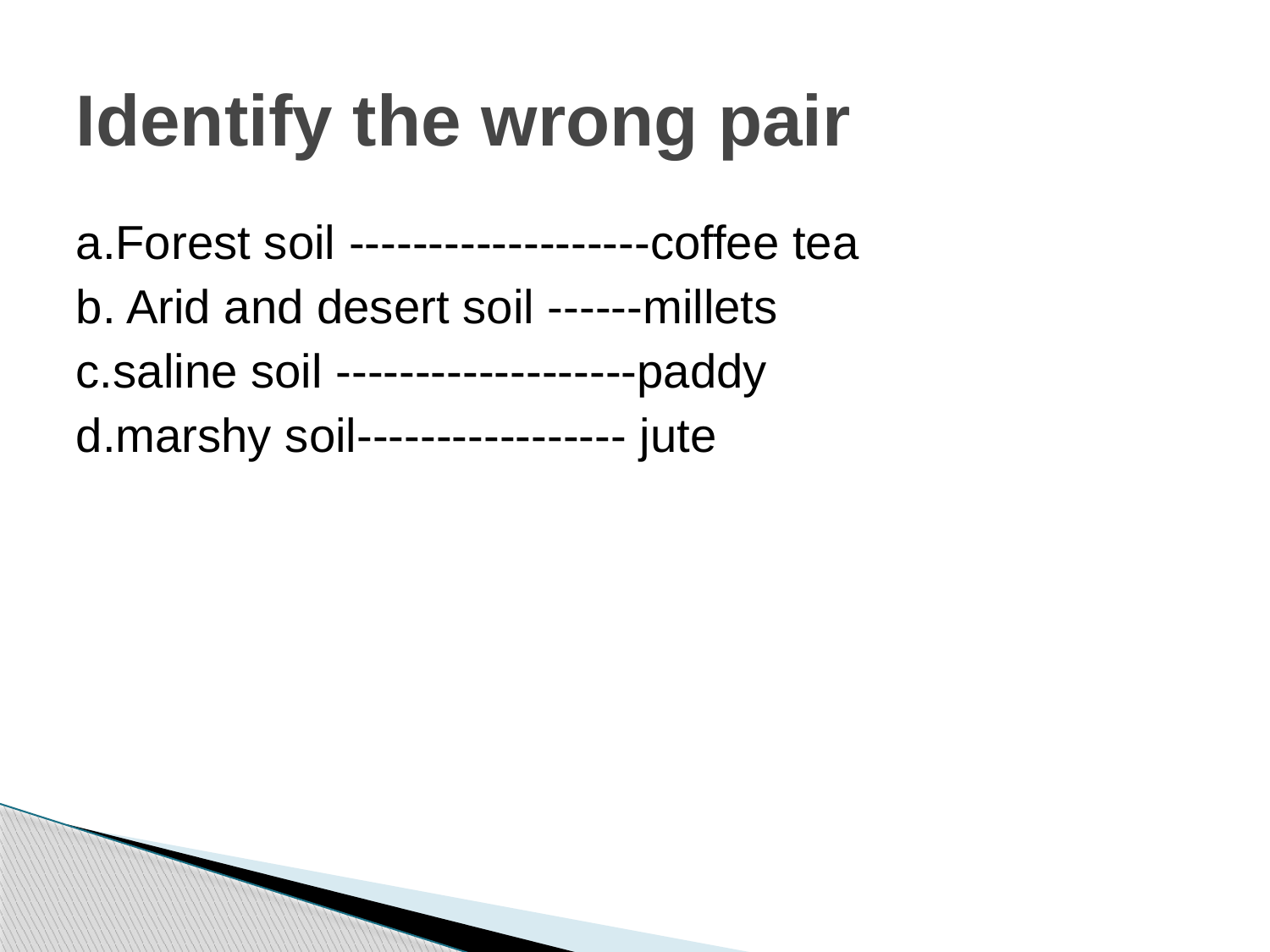

# Identify the wrong pair
a.Forest soil -------------------coffee tea
b. Arid and desert soil ------millets
c.saline soil -------------------paddy
d.marshy soil----------------- jute